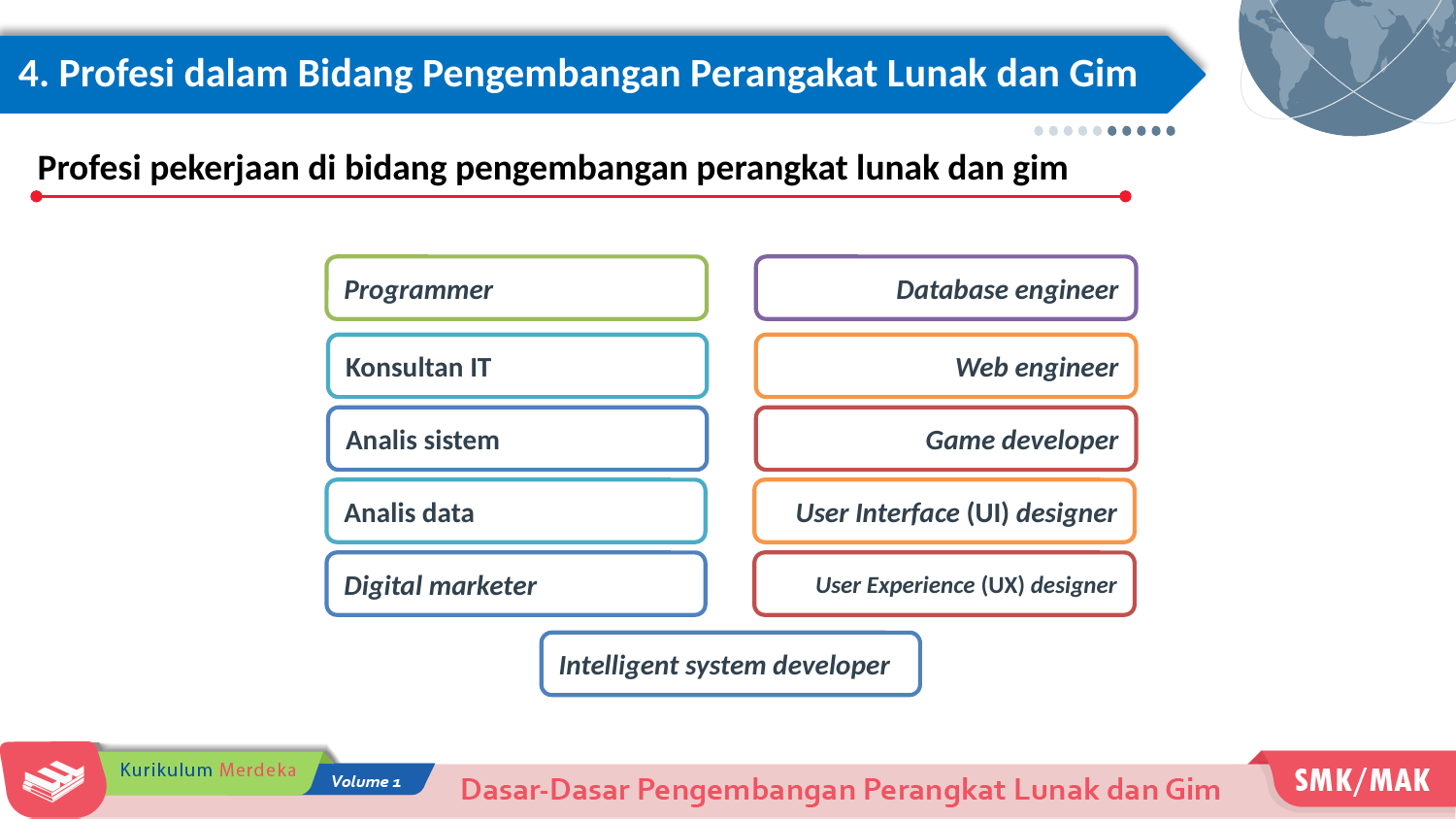

4. Profesi dalam Bidang Pengembangan Perangakat Lunak dan Gim

Profesi pekerjaan di bidang pengembangan perangkat lunak dan gim
Programmer
Database engineer
Konsultan IT
Web engineer
Analis sistem
Game developer
Analis data
User Interface (UI) designer
Digital marketer
User Experience (UX) designer
Intelligent system developer